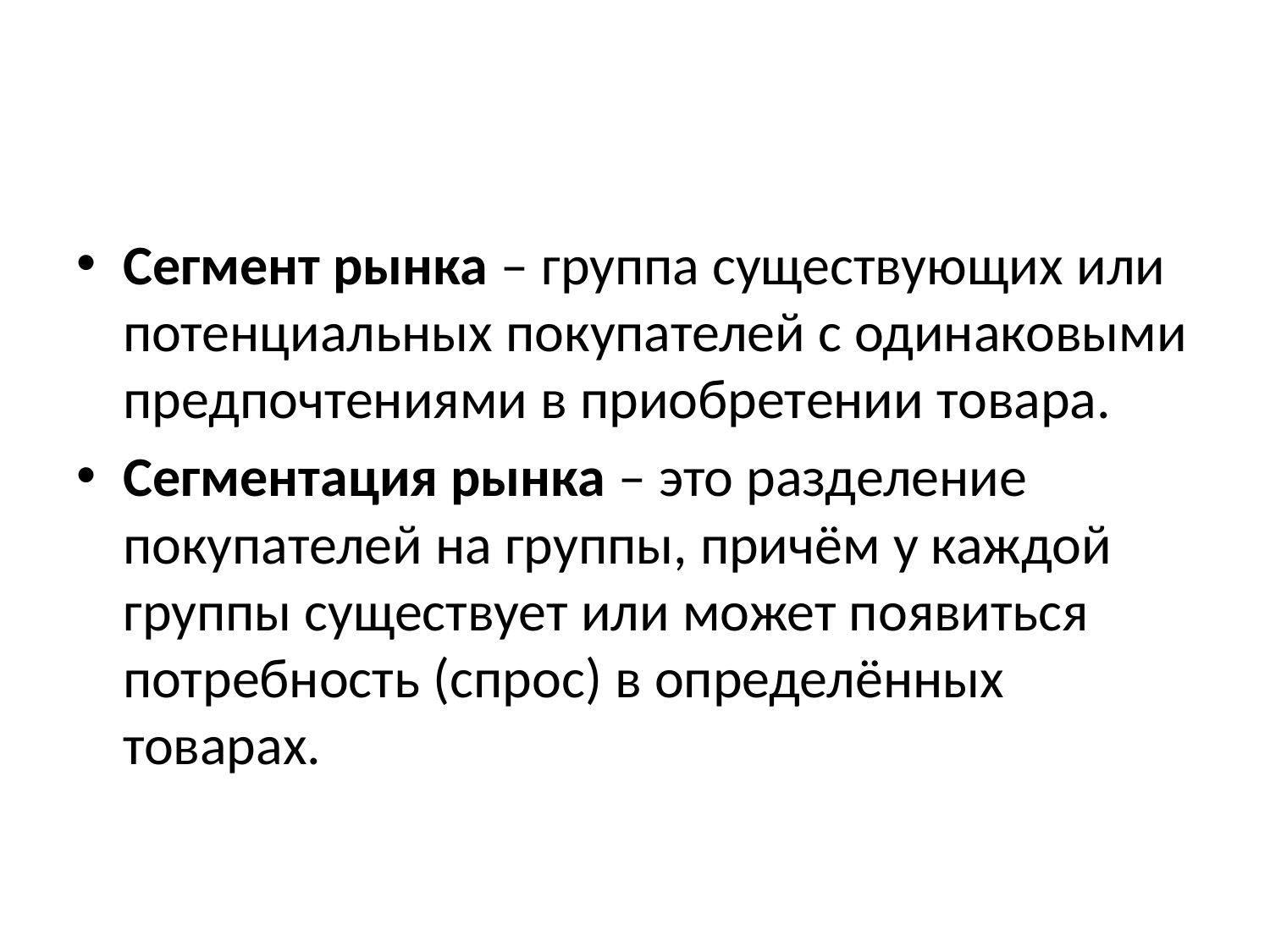

#
Сегмент рынка – группа существующих или потенциальных покупателей с одинаковыми предпочтениями в приобретении товара.
Сегментация рынка – это разделение покупателей на группы, причём у каждой группы существует или может появиться потребность (спрос) в определённых товарах.